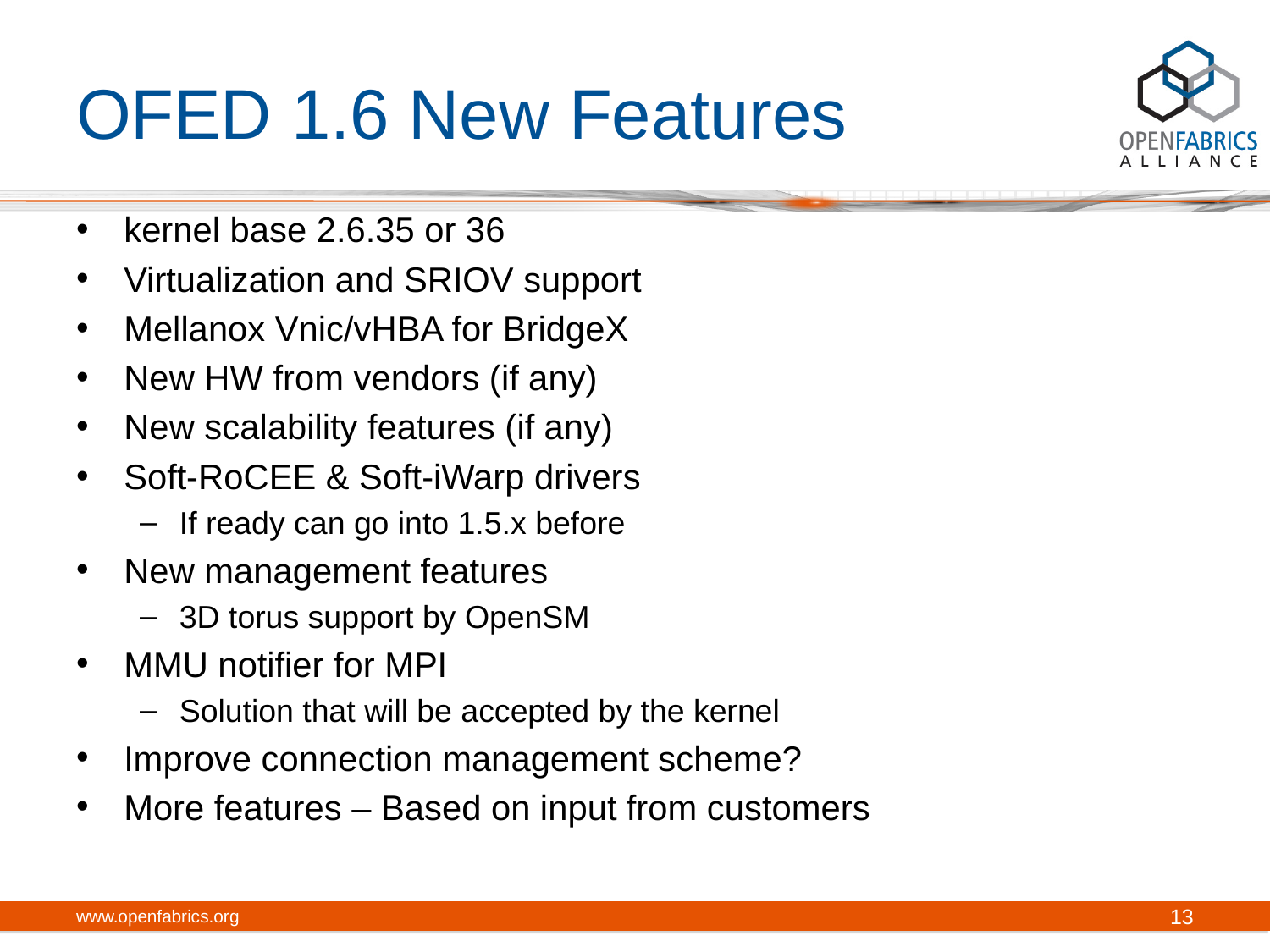

# OFED 1.6 New Features
kernel base 2.6.35 or 36
Virtualization and SRIOV support
Mellanox Vnic/vHBA for BridgeX
New HW from vendors (if any)
New scalability features (if any)
Soft-RoCEE & Soft-iWarp drivers
If ready can go into 1.5.x before
New management features
3D torus support by OpenSM
MMU notifier for MPI
Solution that will be accepted by the kernel
Improve connection management scheme?
More features – Based on input from customers
www.openfabrics.org
13